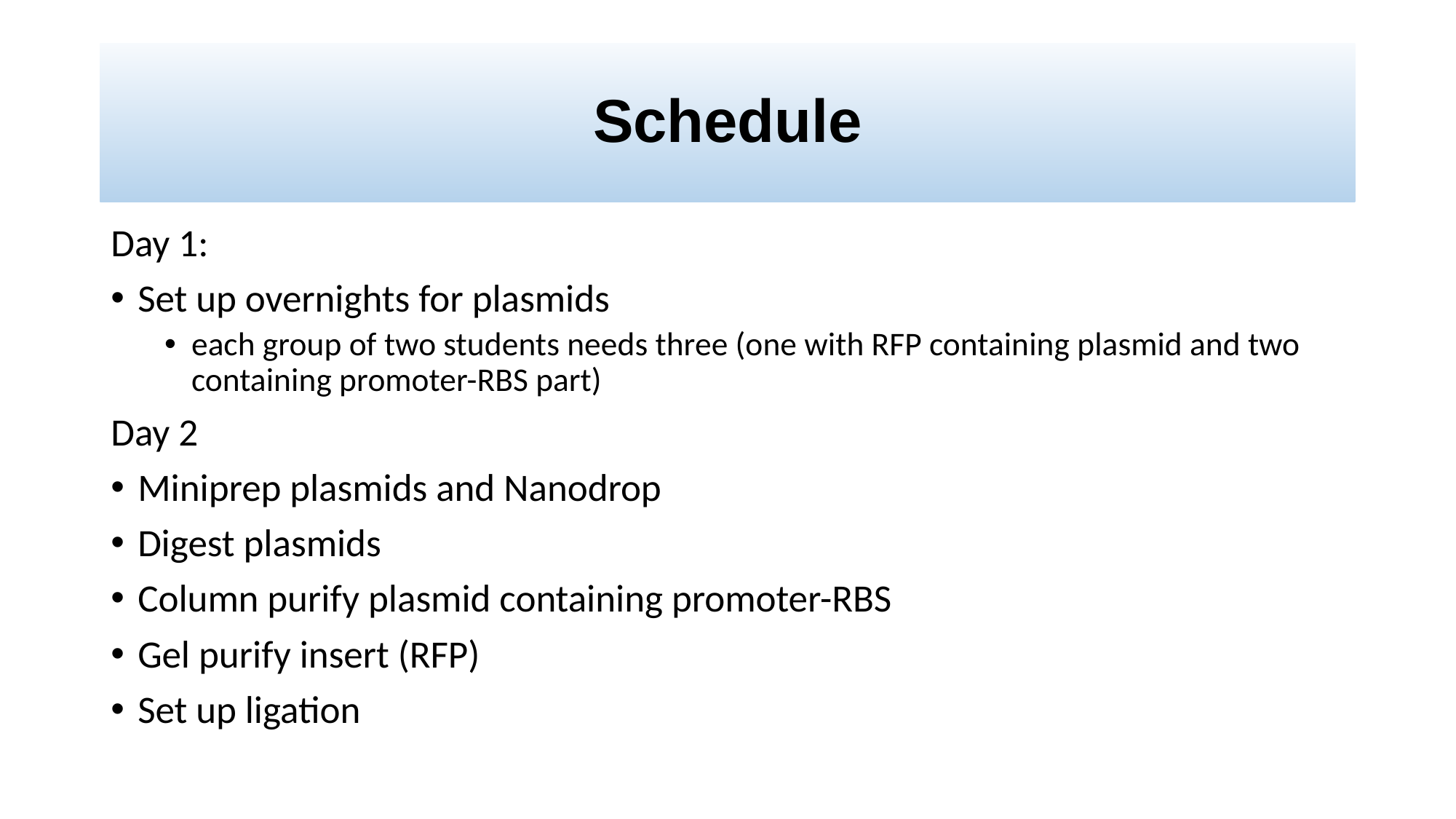

# Schedule
Day 1:
Set up overnights for plasmids
each group of two students needs three (one with RFP containing plasmid and two containing promoter-RBS part)
Day 2
Miniprep plasmids and Nanodrop
Digest plasmids
Column purify plasmid containing promoter-RBS
Gel purify insert (RFP)
Set up ligation